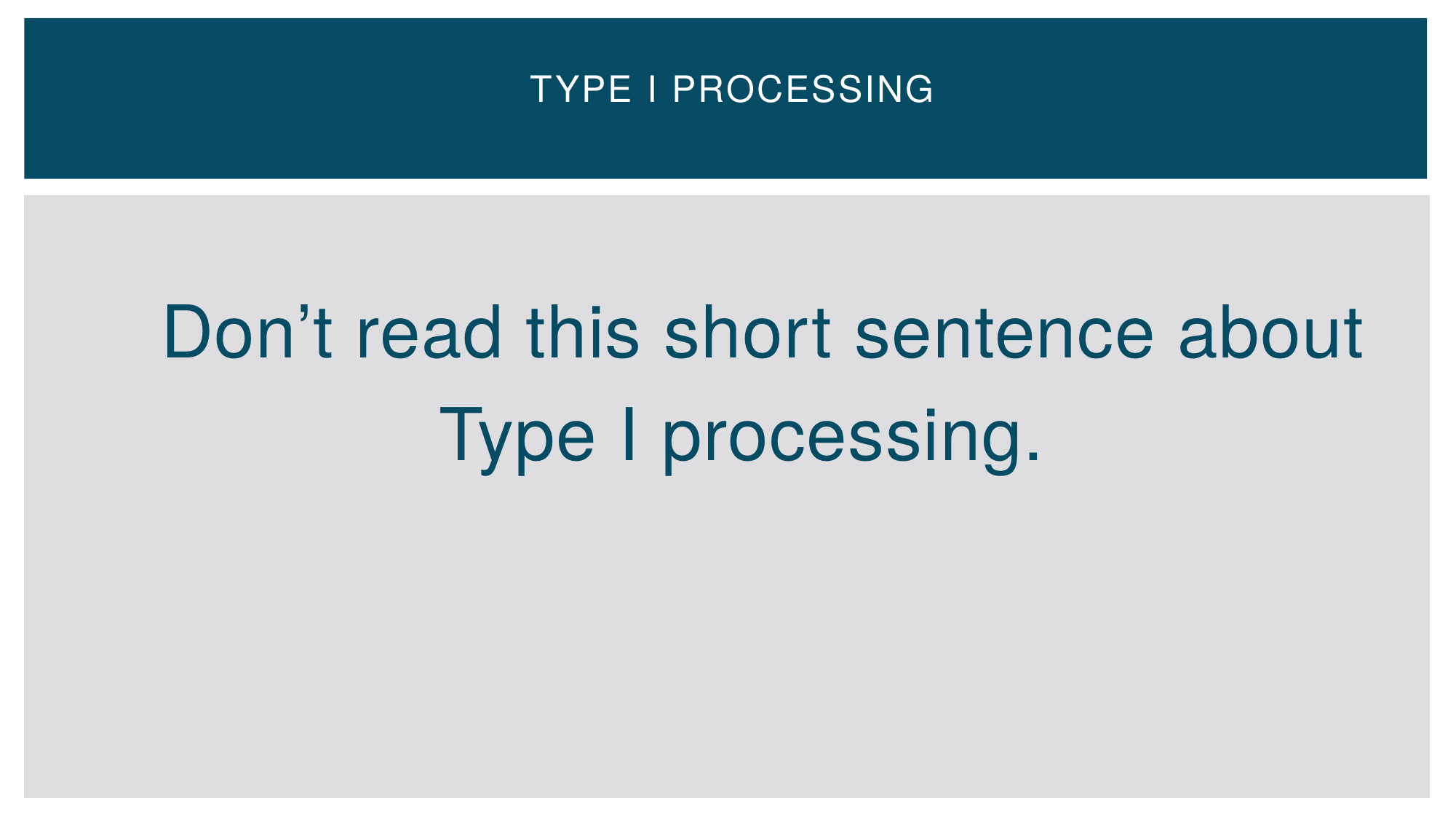

# Type I Processing
Don’t read this short sentence about
Type I processing.